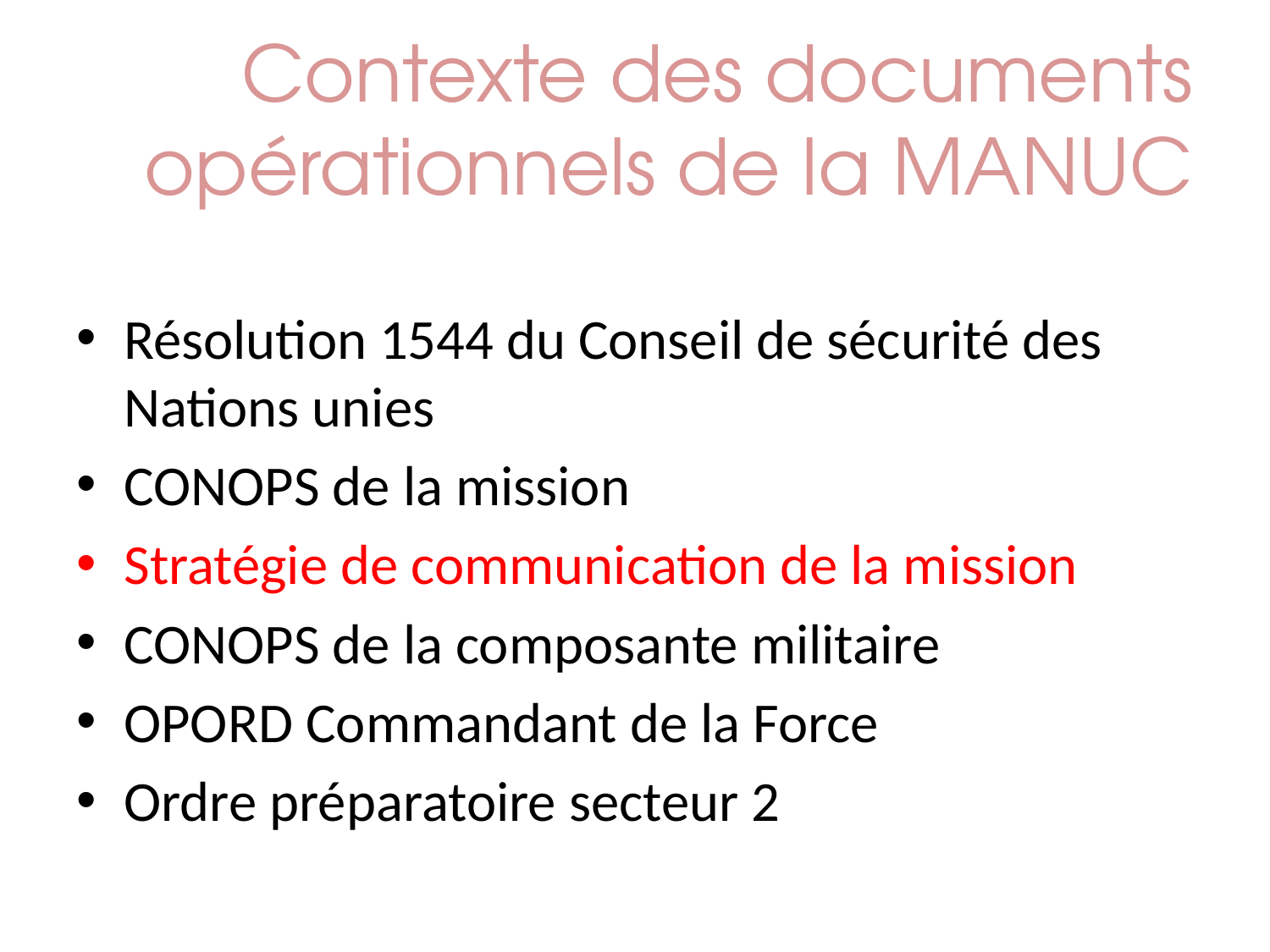

# Contexte des documents opérationnels de la MANUC
Résolution 1544 du Conseil de sécurité des Nations unies
CONOPS de la mission
Stratégie de communication de la mission
CONOPS de la composante militaire
OPORD Commandant de la Force
Ordre préparatoire secteur 2